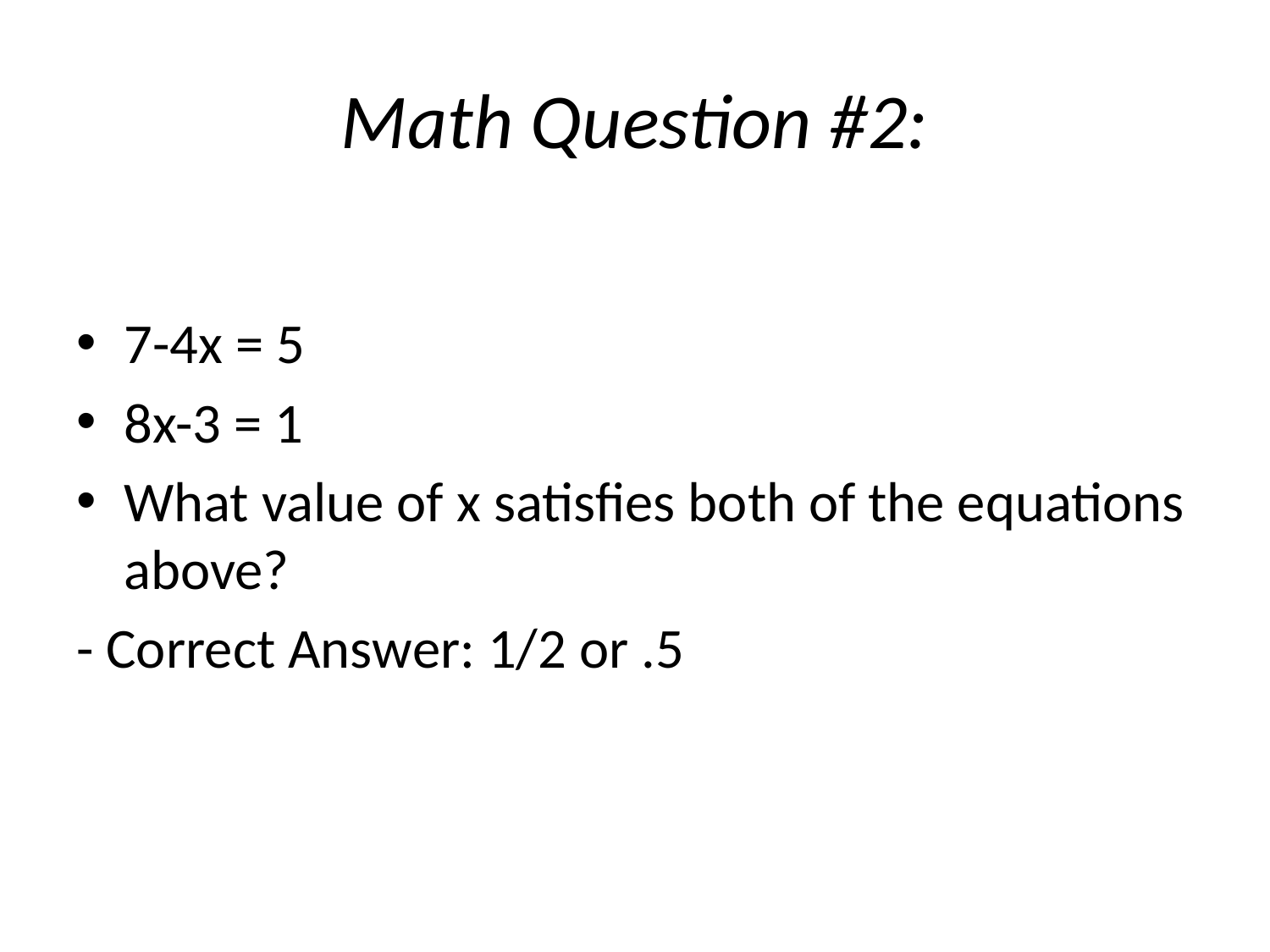

# Math Question #2:

7-4x = 5
8x-3 = 1
What value of x satisfies both of the equations above?
- Correct Answer: 1/2 or .5